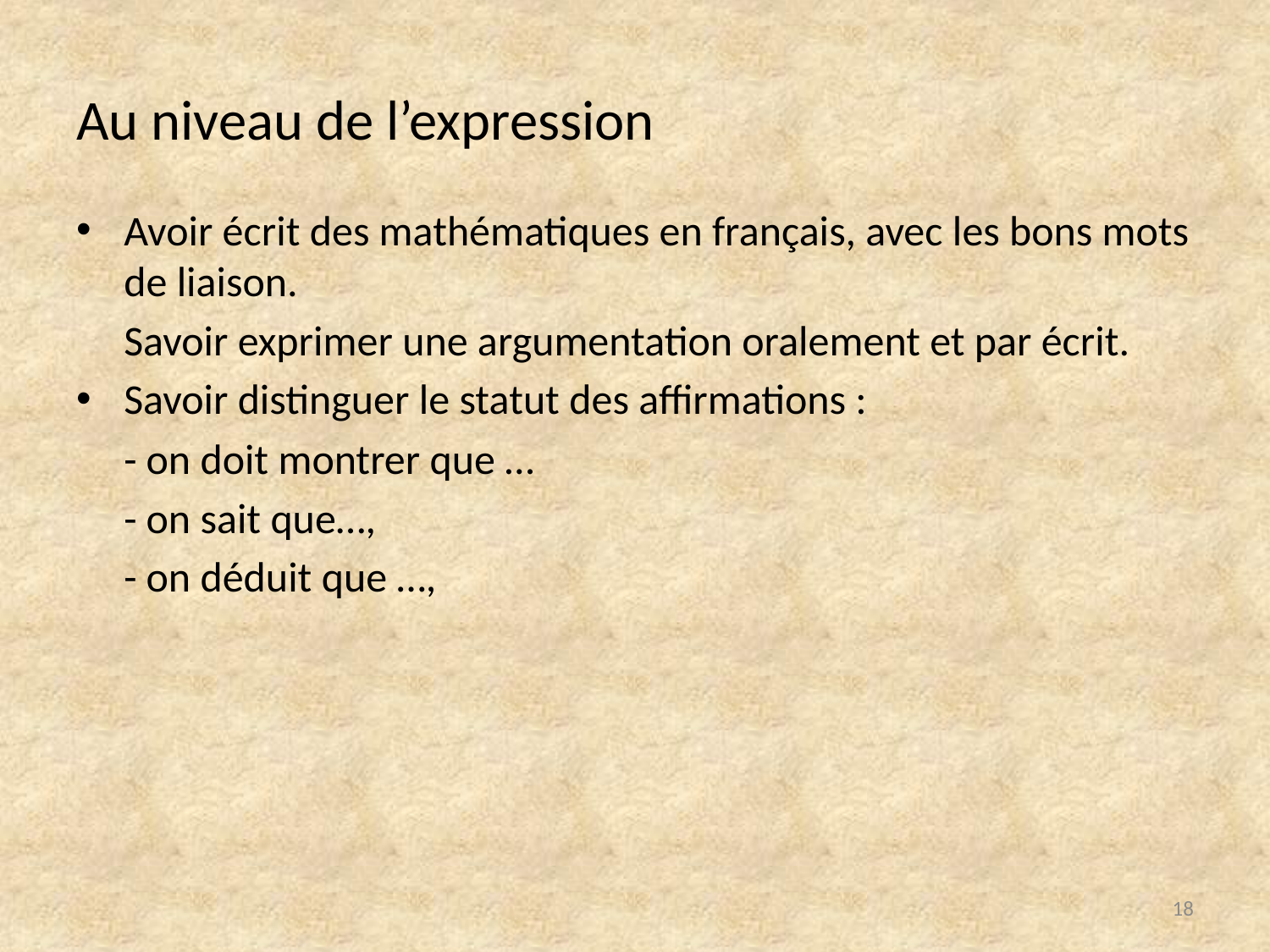

# Au niveau de l’expression
Avoir écrit des mathématiques en français, avec les bons mots de liaison.
	Savoir exprimer une argumentation oralement et par écrit.
Savoir distinguer le statut des affirmations :
	- on doit montrer que …
	- on sait que…,
	- on déduit que …,

18